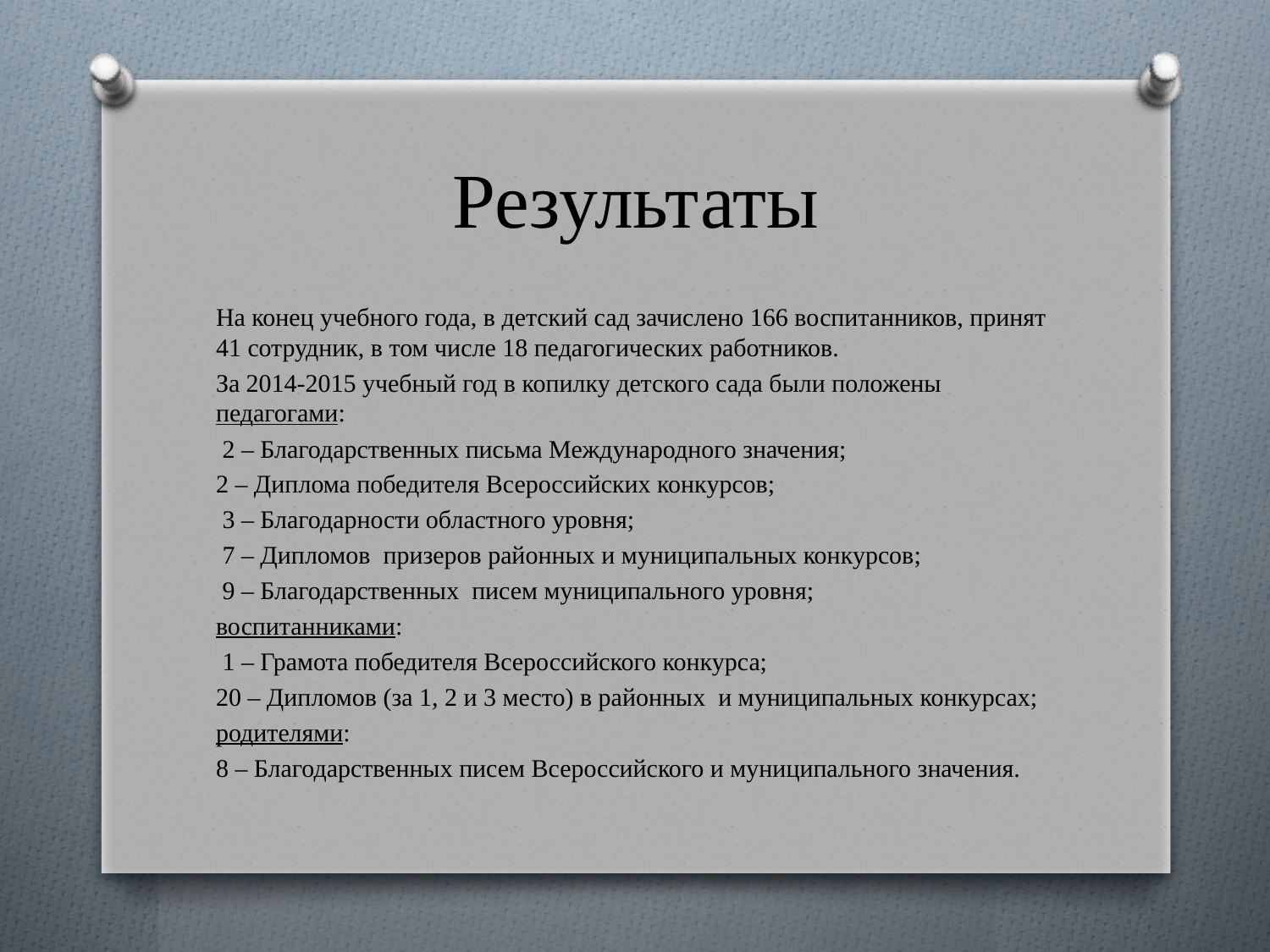

# Результаты
На конец учебного года, в детский сад зачислено 166 воспитанников, принят 41 сотрудник, в том числе 18 педагогических работников.
За 2014-2015 учебный год в копилку детского сада были положены педагогами:
 2 – Благодарственных письма Международного значения;
2 – Диплома победителя Всероссийских конкурсов;
 3 – Благодарности областного уровня;
 7 – Дипломов  призеров районных и муниципальных конкурсов;
 9 – Благодарственных  писем муниципального уровня;
воспитанниками:
 1 – Грамота победителя Всероссийского конкурса;
20 – Дипломов (за 1, 2 и 3 место) в районных  и муниципальных конкурсах;
родителями:
8 – Благодарственных писем Всероссийского и муниципального значения.